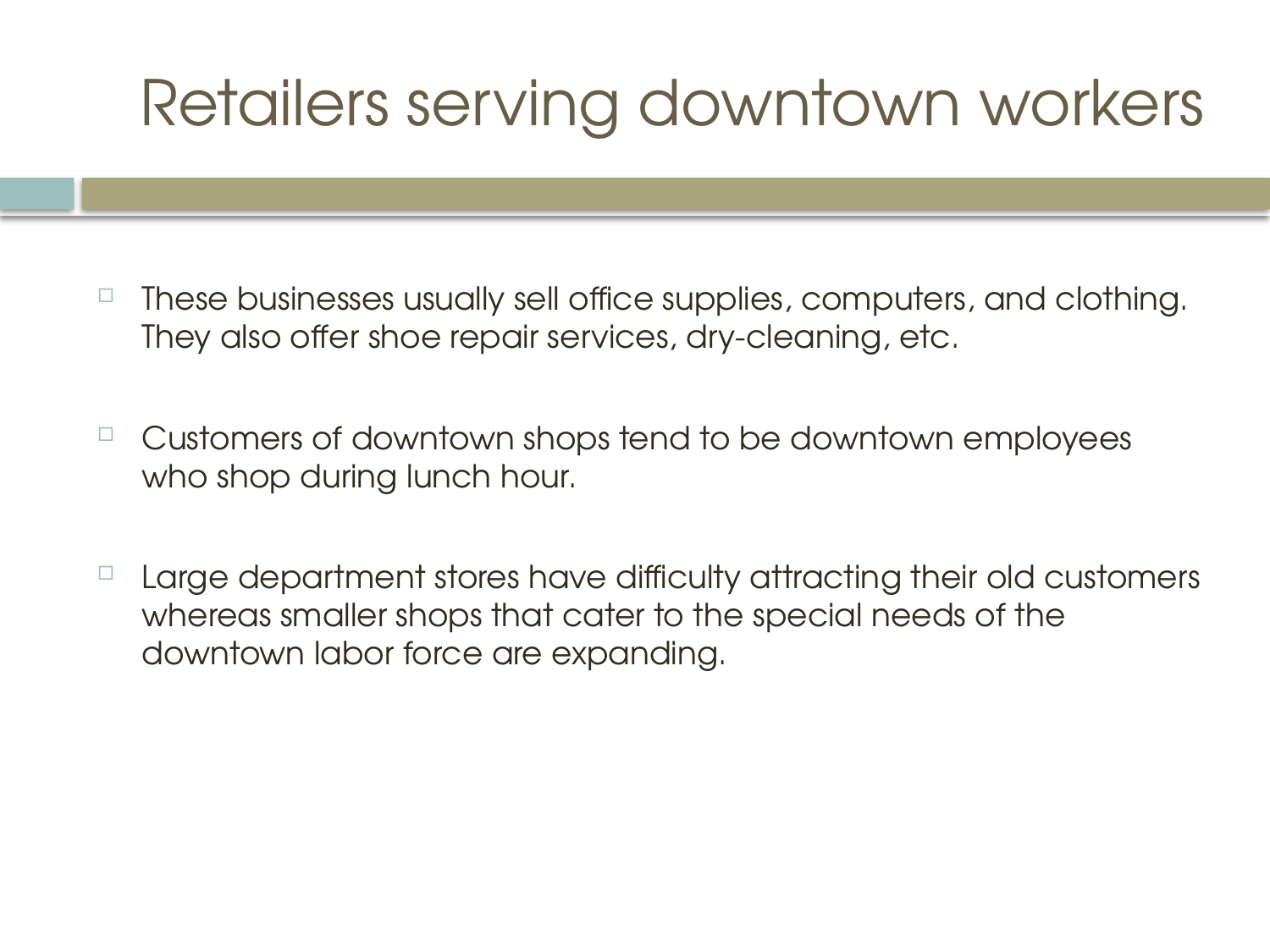

# Retailers serving downtown workers

These businesses usually sell office supplies, computers, and clothing. They also offer shoe repair services, dry-cleaning, etc.

Customers of downtown shops tend to be downtown employees who shop during lunch hour.

Large department stores have difficulty attracting their old customers whereas smaller shops that cater to the special needs of the downtown labor force are expanding.